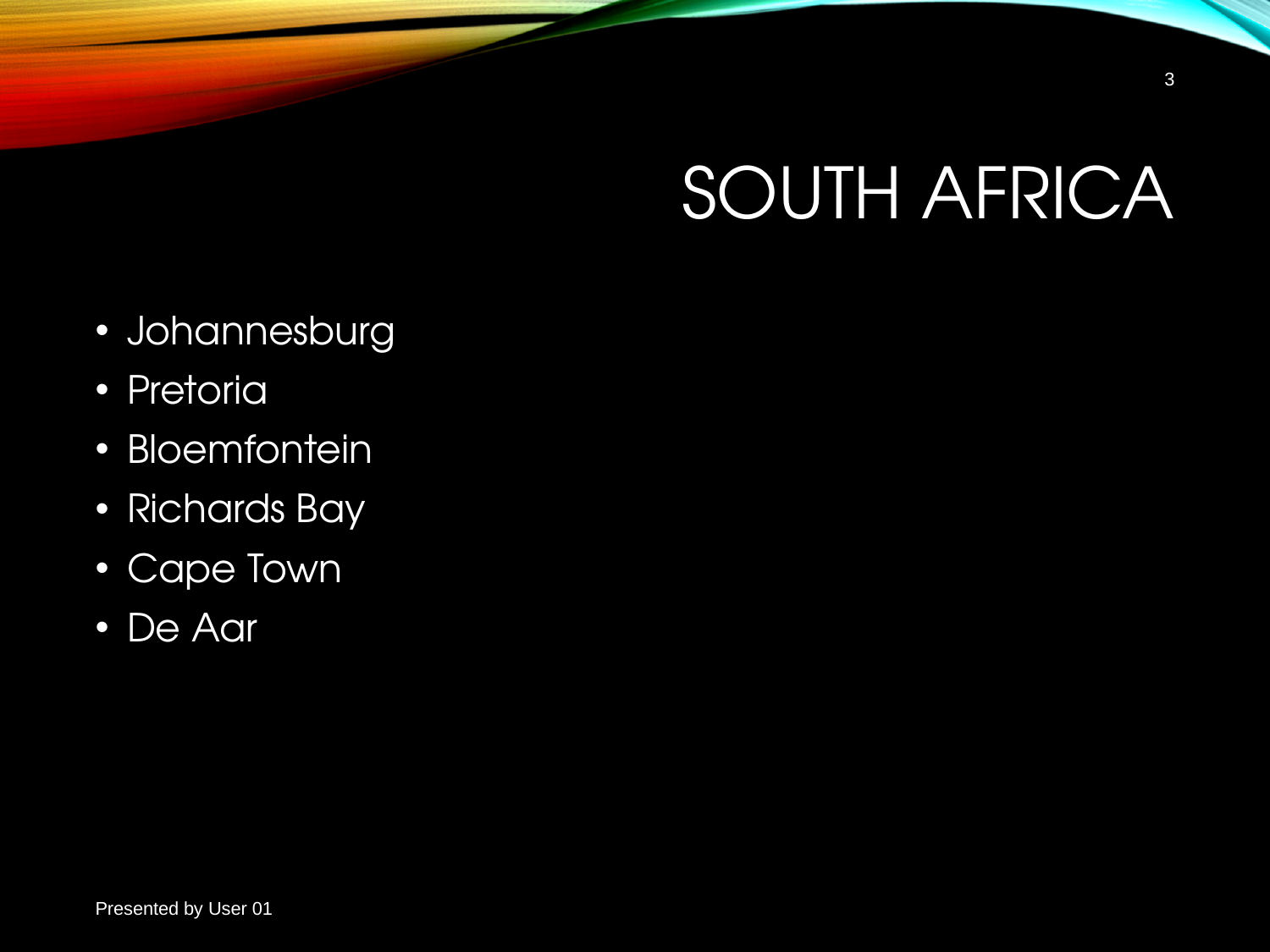

3
# South Africa
Johannesburg
Pretoria
Bloemfontein
Richards Bay
Cape Town
De Aar
Presented by User 01